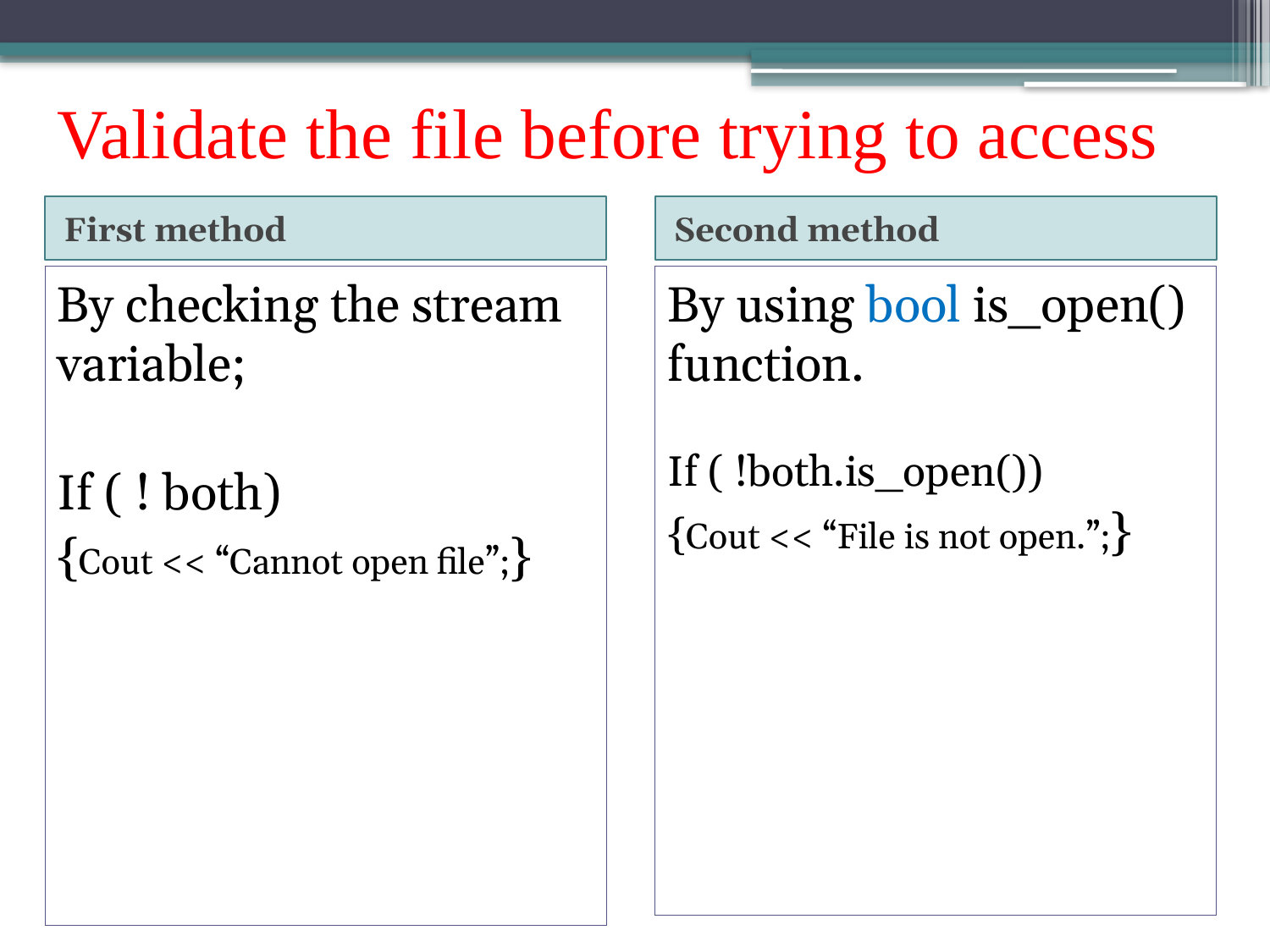

# Validate the file before trying to access
First method
Second method
By checking the stream variable;

If ( ! both)
{Cout << “Cannot open file”;}
By using bool is_open() function.

If ( !both.is_open())
{Cout << “File is not open.”;}